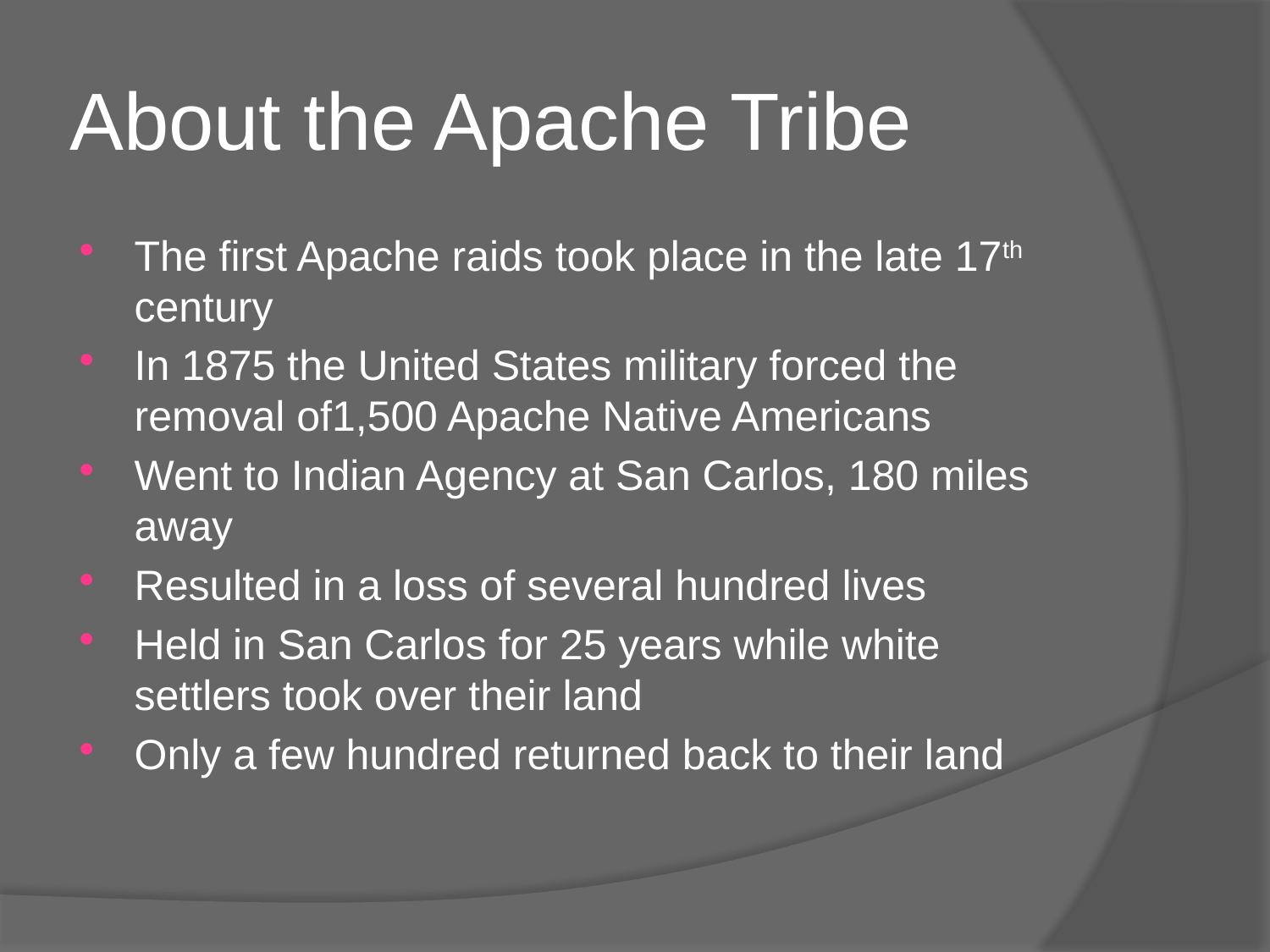

# About the Apache Tribe
The first Apache raids took place in the late 17th century
In 1875 the United States military forced the removal of1,500 Apache Native Americans
Went to Indian Agency at San Carlos, 180 miles away
Resulted in a loss of several hundred lives
Held in San Carlos for 25 years while white settlers took over their land
Only a few hundred returned back to their land